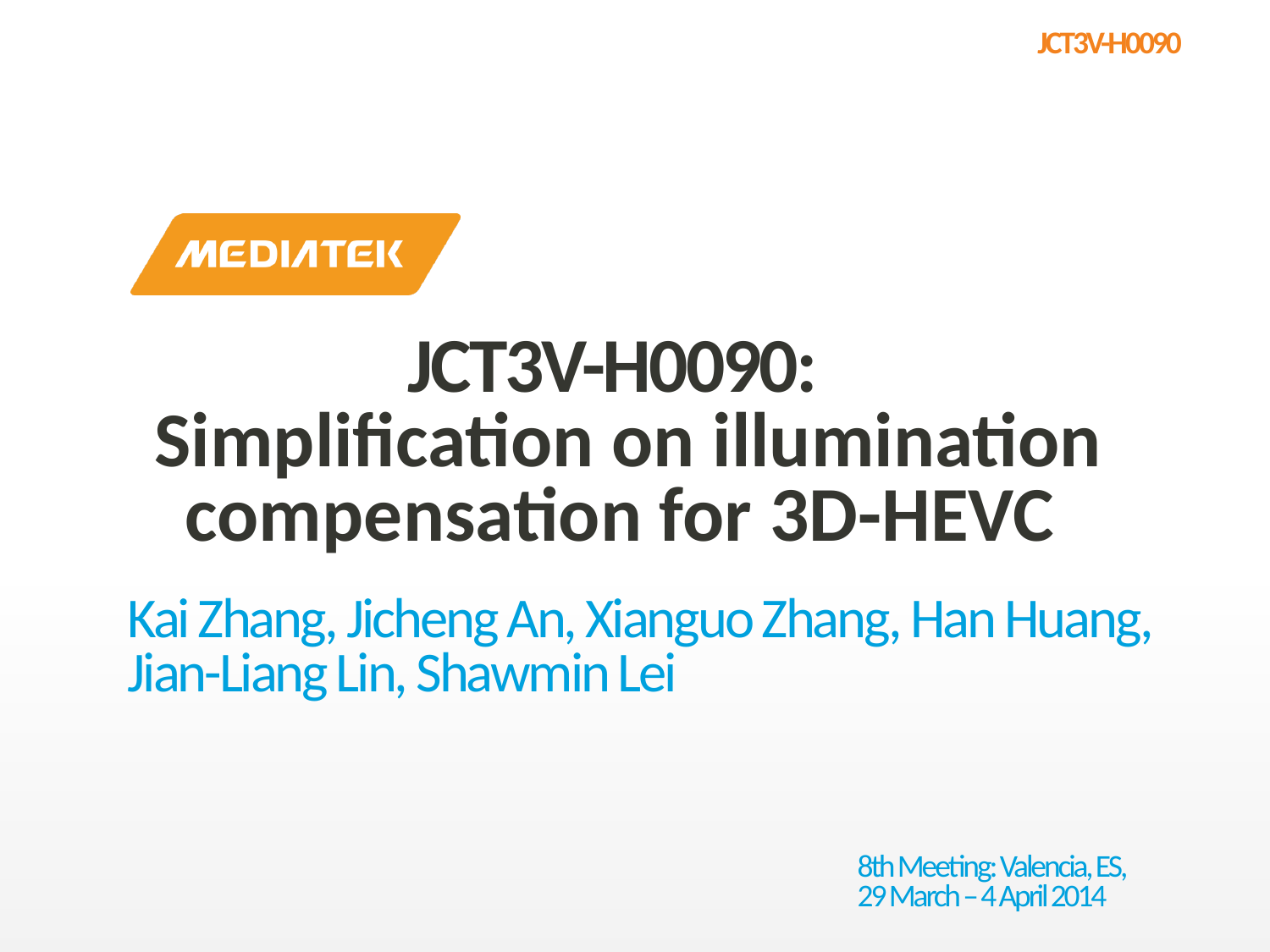

JCT3V-H0090:
 Simplification on illumination compensation for 3D-HEVC
Kai Zhang, Jicheng An, Xianguo Zhang, Han Huang, Jian-Liang Lin, Shawmin Lei